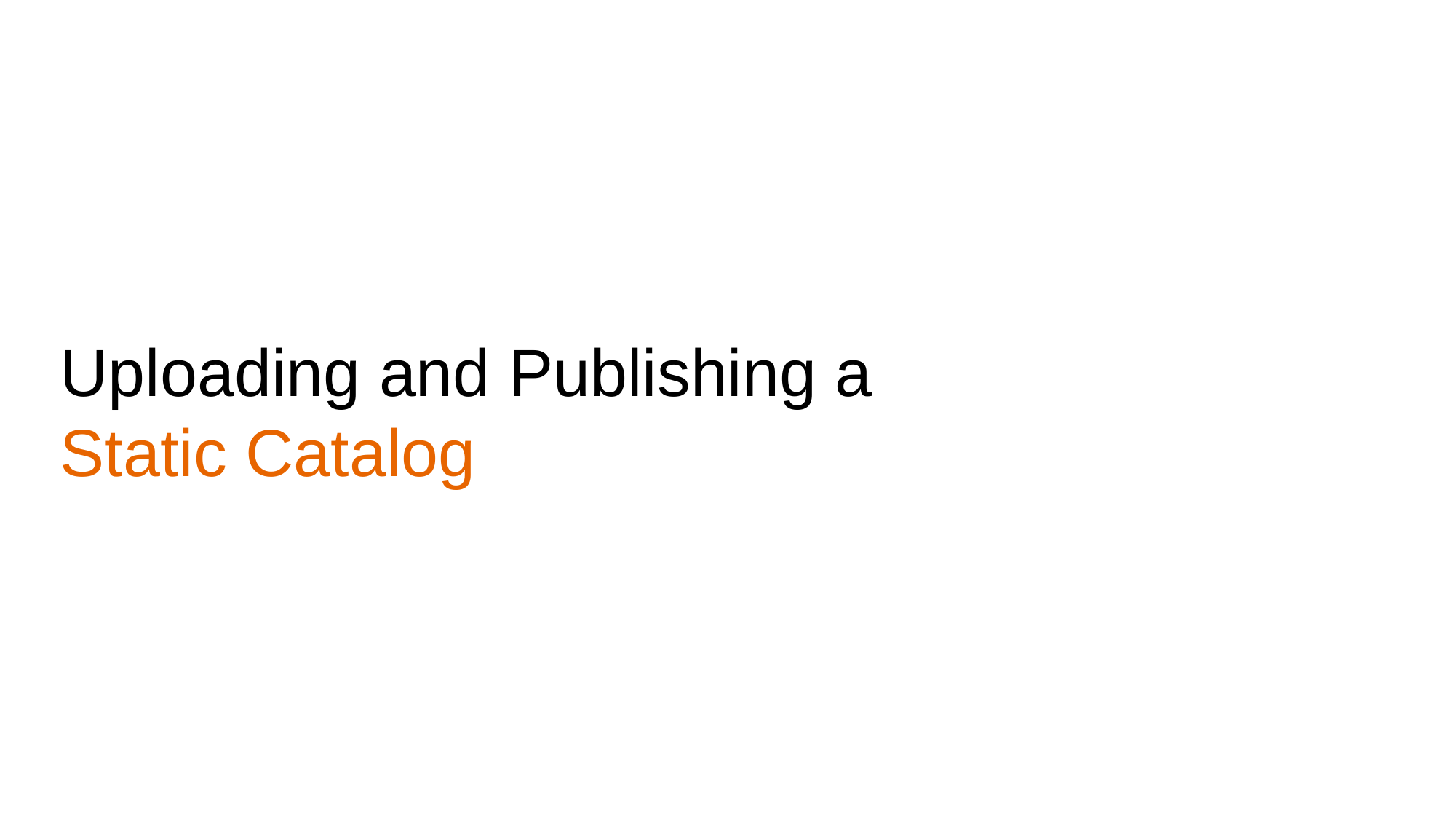

# Uploading and Publishing a Static Catalog